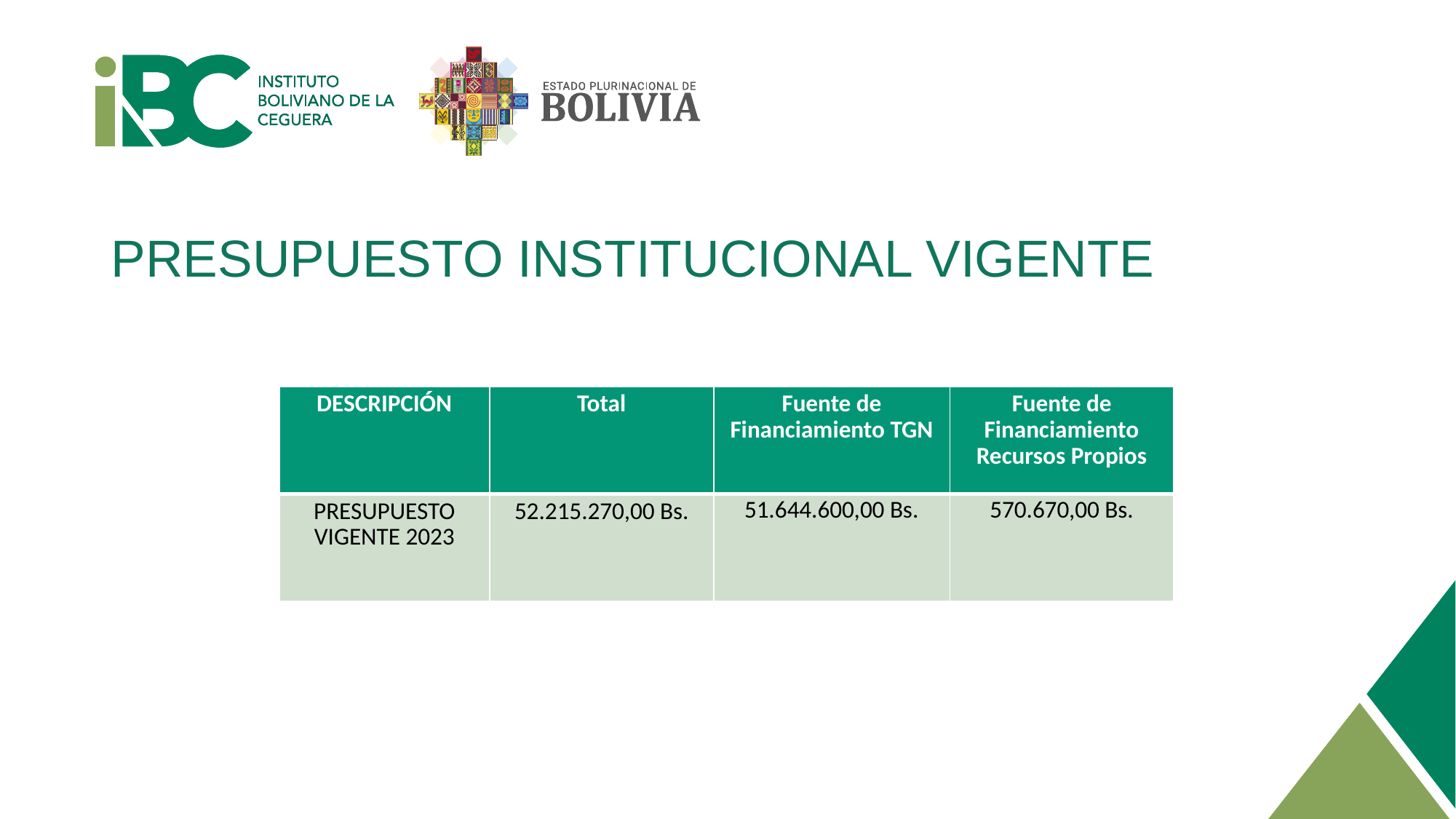

# PRESUPUESTO INSTITUCIONAL VIGENTE
| DESCRIPCIÓN | Total | Fuente de Financiamiento TGN | Fuente de Financiamiento Recursos Propios |
| --- | --- | --- | --- |
| PRESUPUESTO VIGENTE 2023 | 52.215.270,00 Bs. | 51.644.600,00 Bs. | 570.670,00 Bs. |